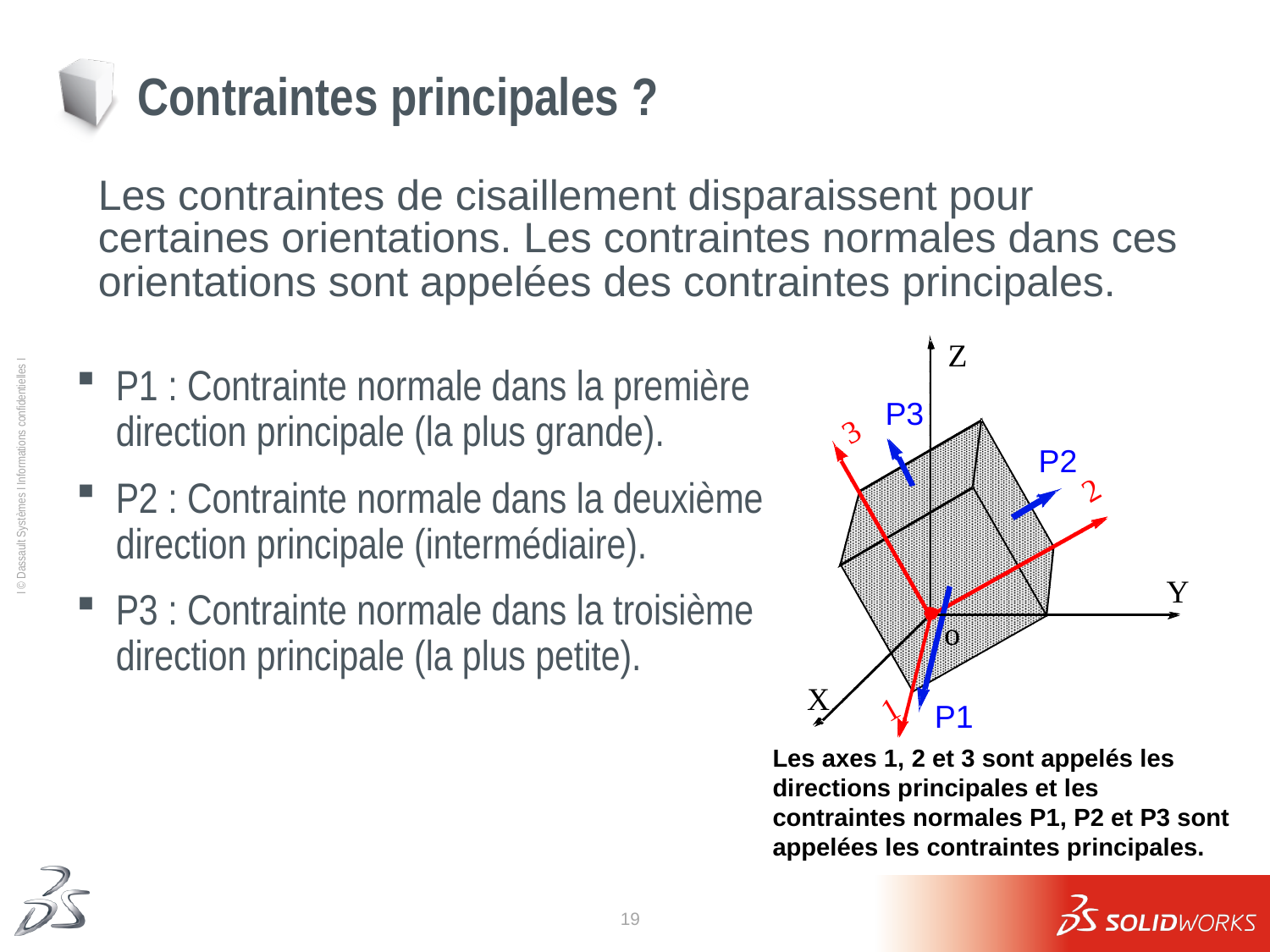

# Contraintes principales ?
	Les contraintes de cisaillement disparaissent pour certaines orientations. Les contraintes normales dans ces orientations sont appelées des contraintes principales.

P1 : Contrainte normale dans la première direction principale (la plus grande).
P2 : Contrainte normale dans la deuxième direction principale (intermédiaire).
P3 : Contrainte normale dans la troisième direction principale (la plus petite).

Z

P3
3

P2

2

Y

o

X

1
P1

Les axes 1, 2 et 3 sont appelés les directions principales et les contraintes normales P1, P2 et P3 sont appelées les contraintes principales.